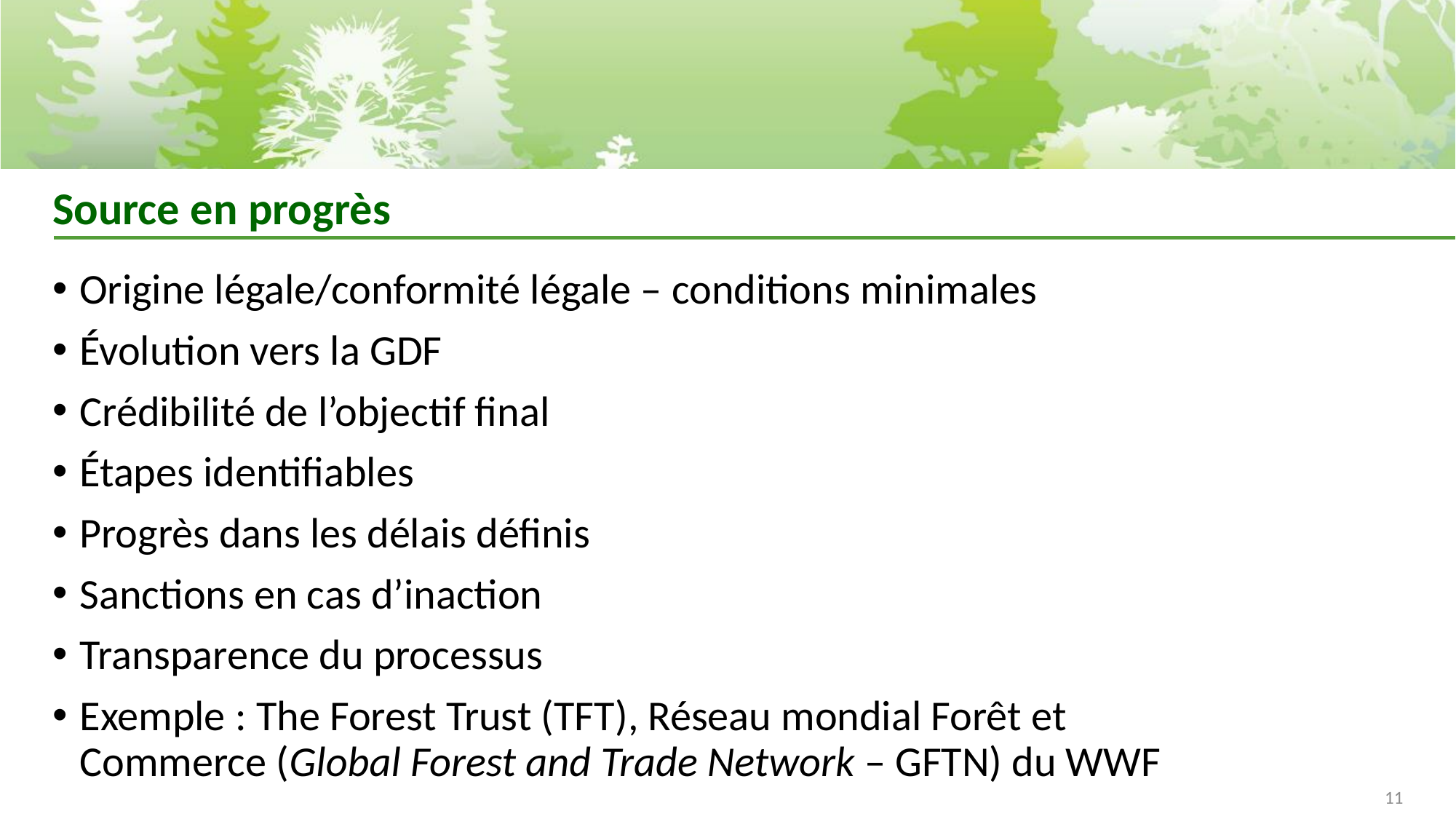

# Source en progrès
Origine légale/conformité légale – conditions minimales
Évolution vers la GDF
Crédibilité de l’objectif final
Étapes identifiables
Progrès dans les délais définis
Sanctions en cas d’inaction
Transparence du processus
Exemple : The Forest Trust (TFT), Réseau mondial Forêt et Commerce (Global Forest and Trade Network – GFTN) du WWF
11